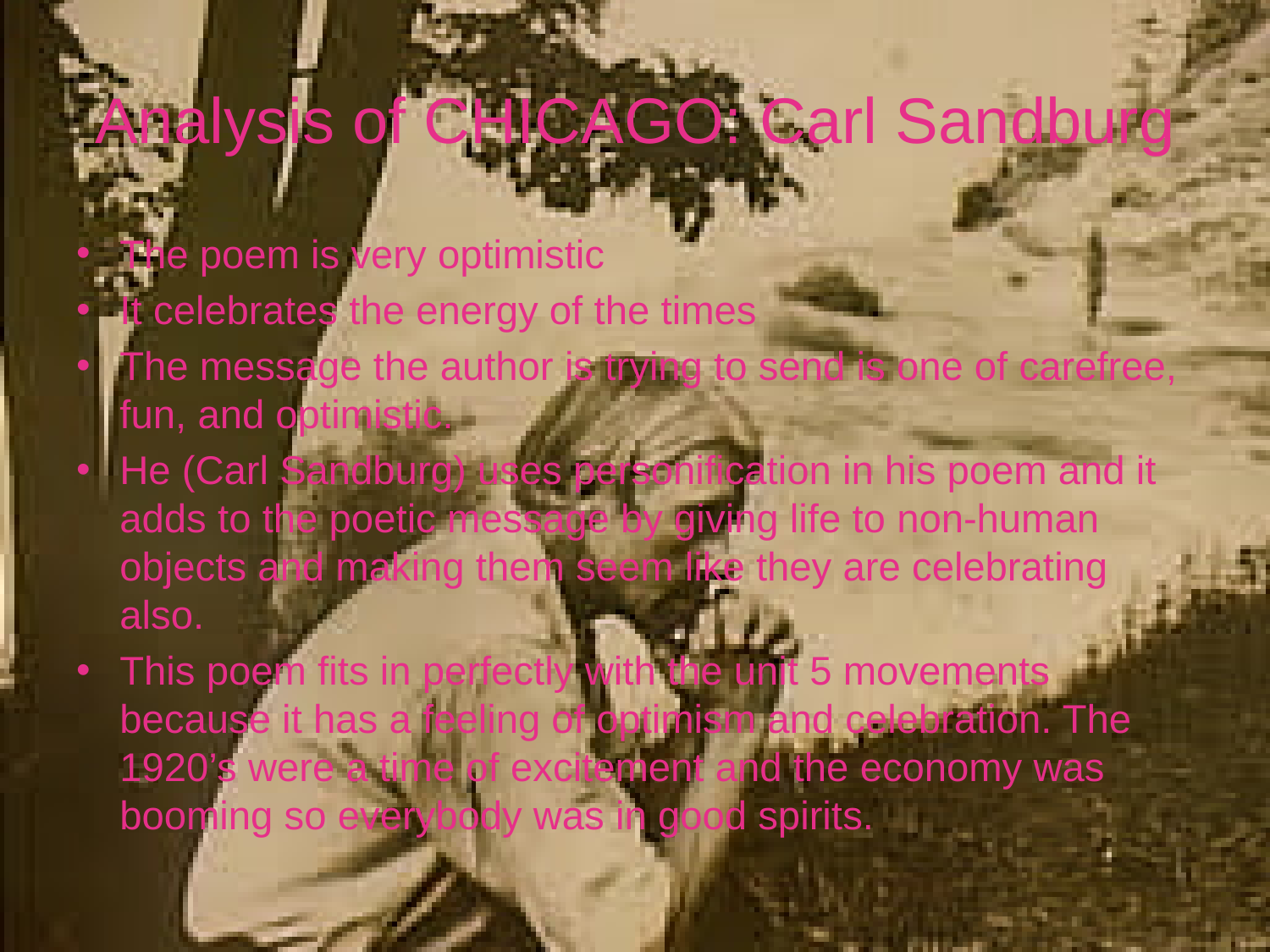

# Analysis of CHICAGO: Carl Sandburg
The poem is very optimistic
It celebrates the energy of the times
The message the author is trying to send is one of carefree, fun, and optimistic.
He (Carl Sandburg) uses personification in his poem and it adds to the poetic message by giving life to non-human objects and making them seem like they are celebrating also.
This poem fits in perfectly with the unit 5 movements because it has a feeling of optimism and celebration. The 1920’s were a time of excitement and the economy was booming so everybody was in good spirits.